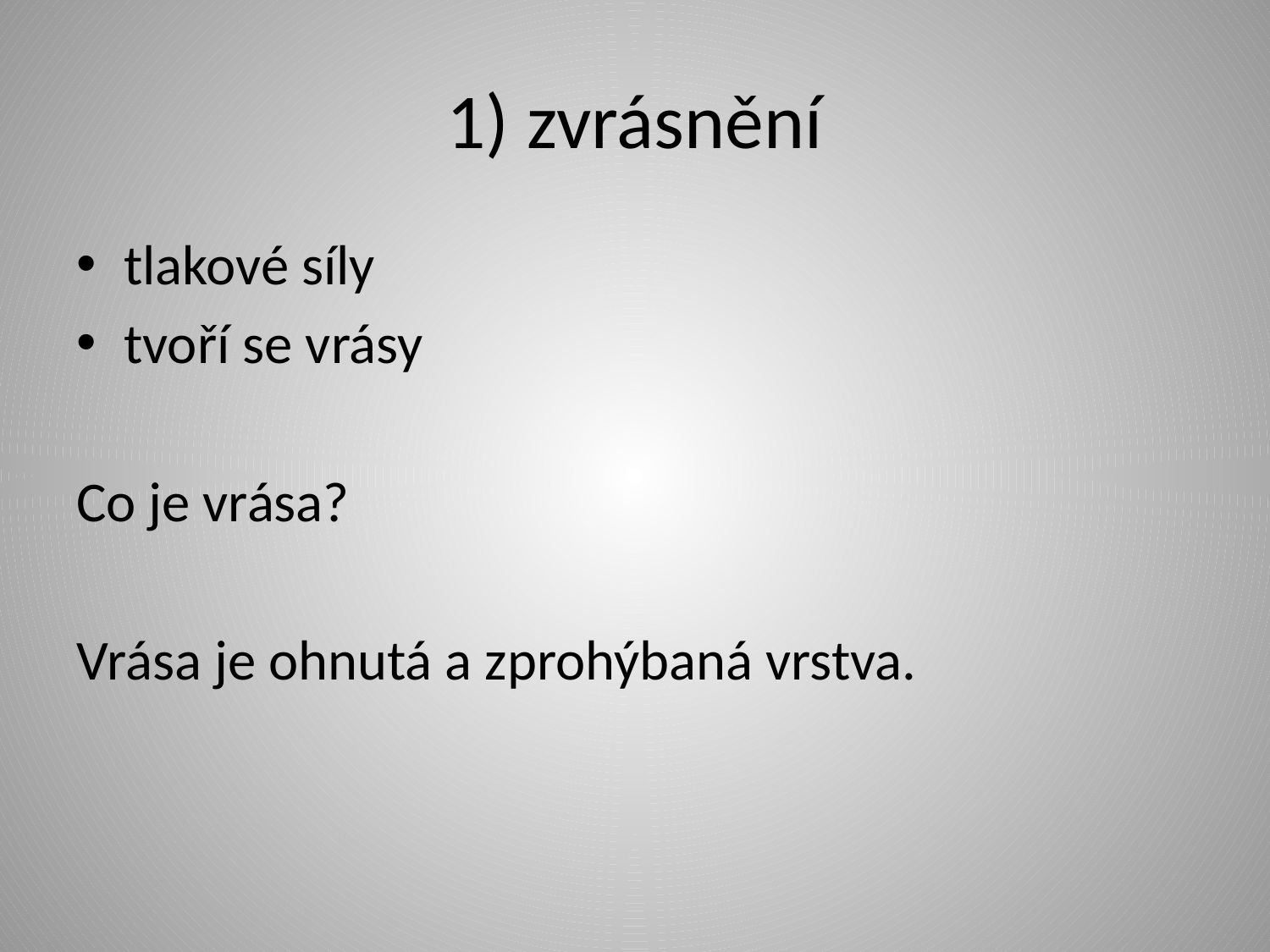

# 1) zvrásnění
tlakové síly
tvoří se vrásy

Co je vrása?

Vrása je ohnutá a zprohýbaná vrstva.